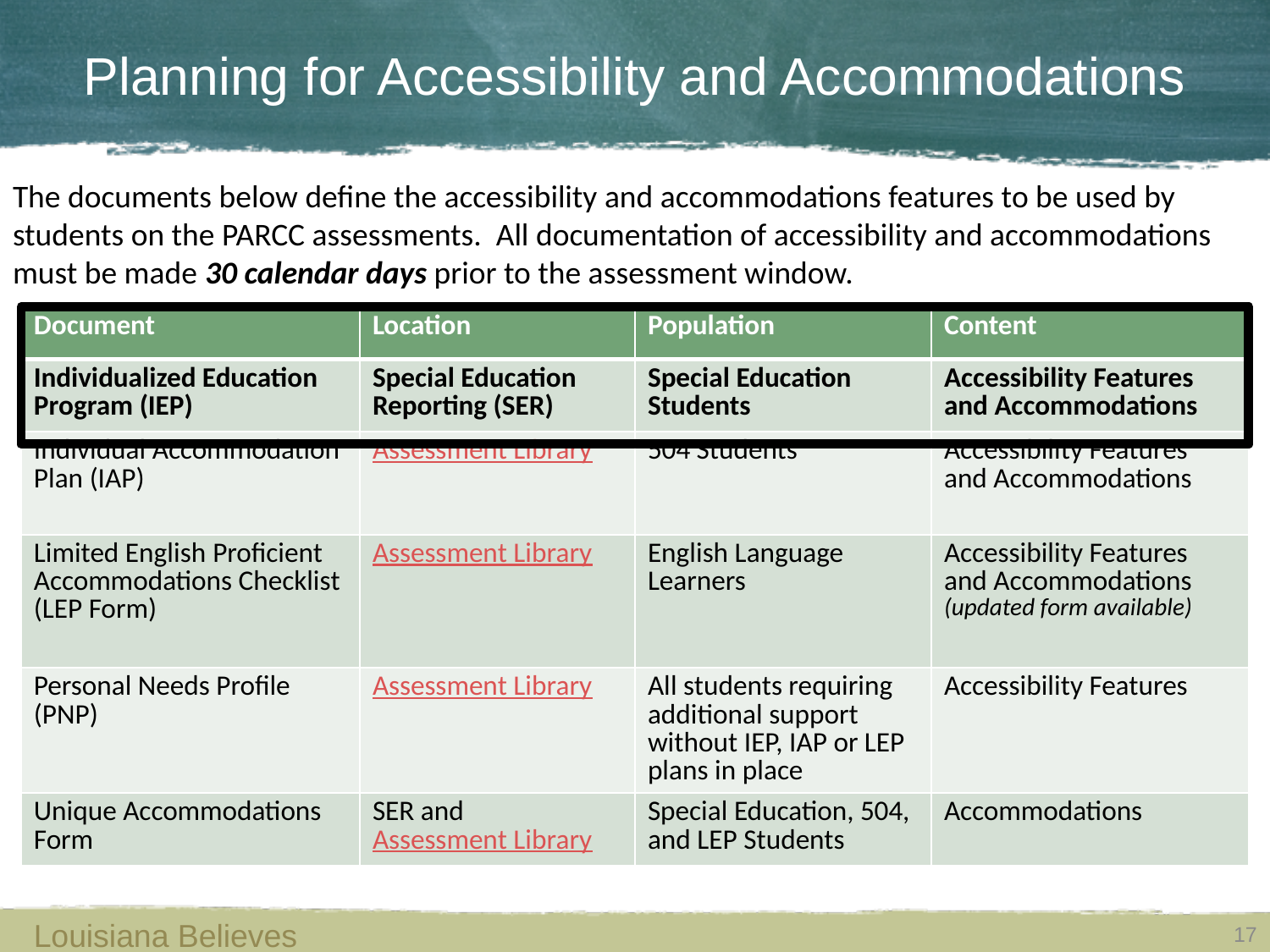

# Planning for Accessibility and Accommodations
The documents below define the accessibility and accommodations features to be used by students on the PARCC assessments.  All documentation of accessibility and accommodations must be made 30 calendar days prior to the assessment window.

| Document | Location | Population | Content |
| --- | --- | --- | --- |
| Individualized Education Program (IEP) | Special Education Reporting (SER) | Special Education Students | Accessibility Features and Accommodations |
| Individual Accommodation Plan (IAP) | Assessment Library | 504 Students | Accessibility Features and Accommodations |
| Limited English Proficient Accommodations Checklist (LEP Form) | Assessment Library | English Language Learners | Accessibility Features and Accommodations (updated form available) |
| Personal Needs Profile (PNP) | Assessment Library | All students requiring additional support without IEP, IAP or LEP plans in place | Accessibility Features |
| Unique Accommodations Form | SER and Assessment Library | Special Education, 504, and LEP Students | Accommodations |

Louisiana Believes
17